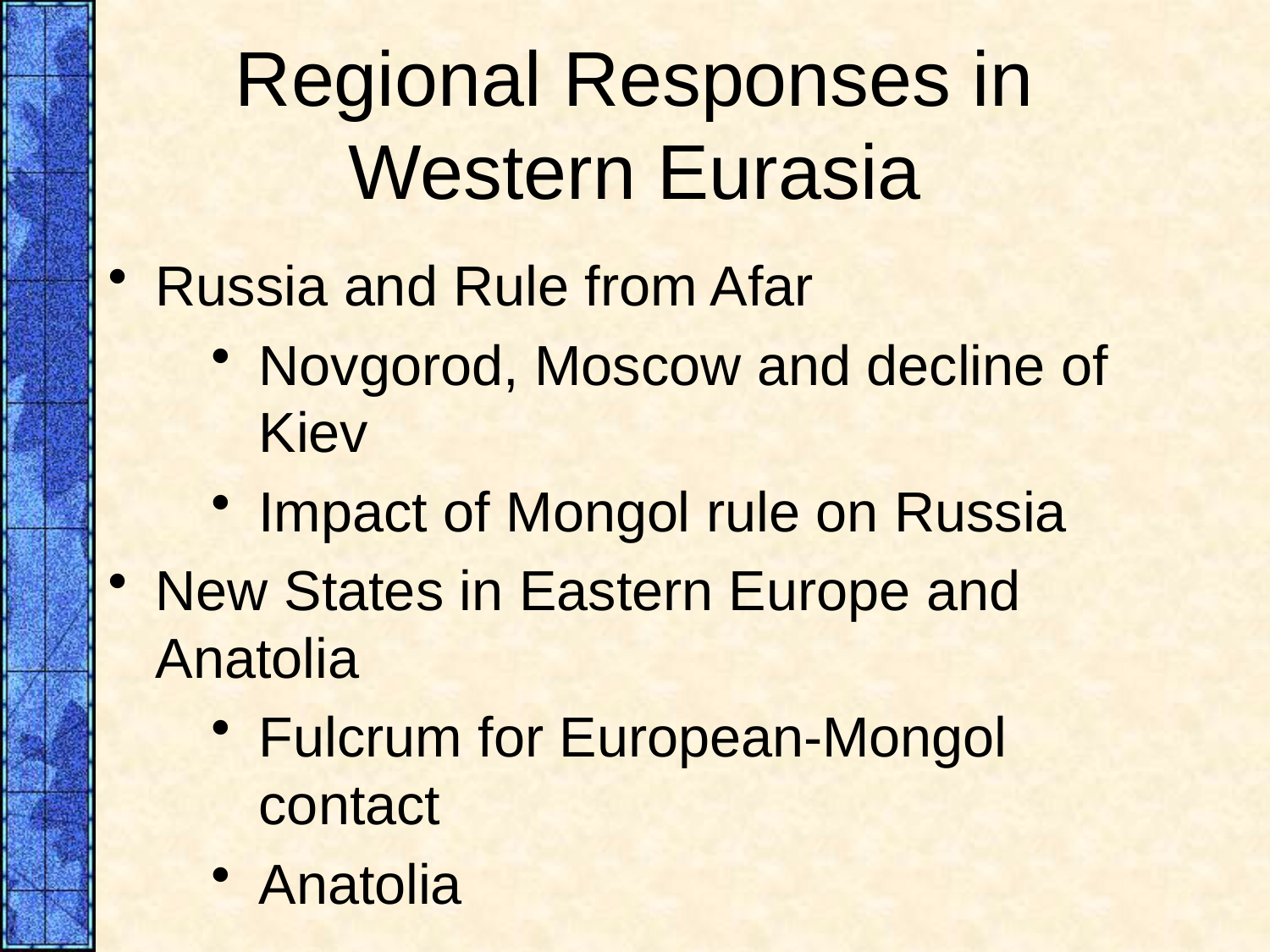

# Regional Responses in Western Eurasia
Russia and Rule from Afar
Novgorod, Moscow and decline of Kiev
Impact of Mongol rule on Russia
New States in Eastern Europe and Anatolia
Fulcrum for European-Mongol contact
Anatolia